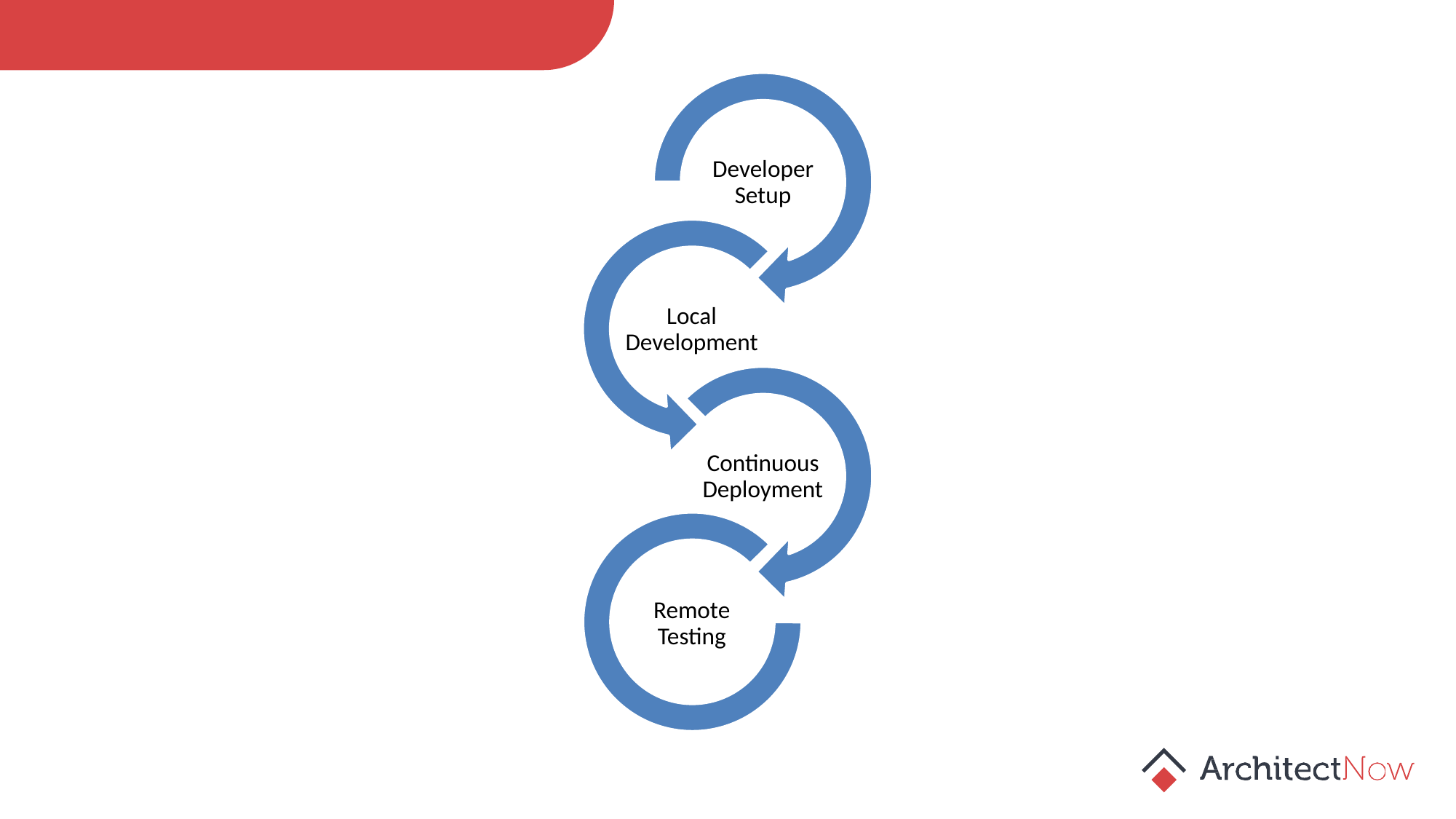

Developer Setup
Local Development
Continuous Deployment
Remote Testing